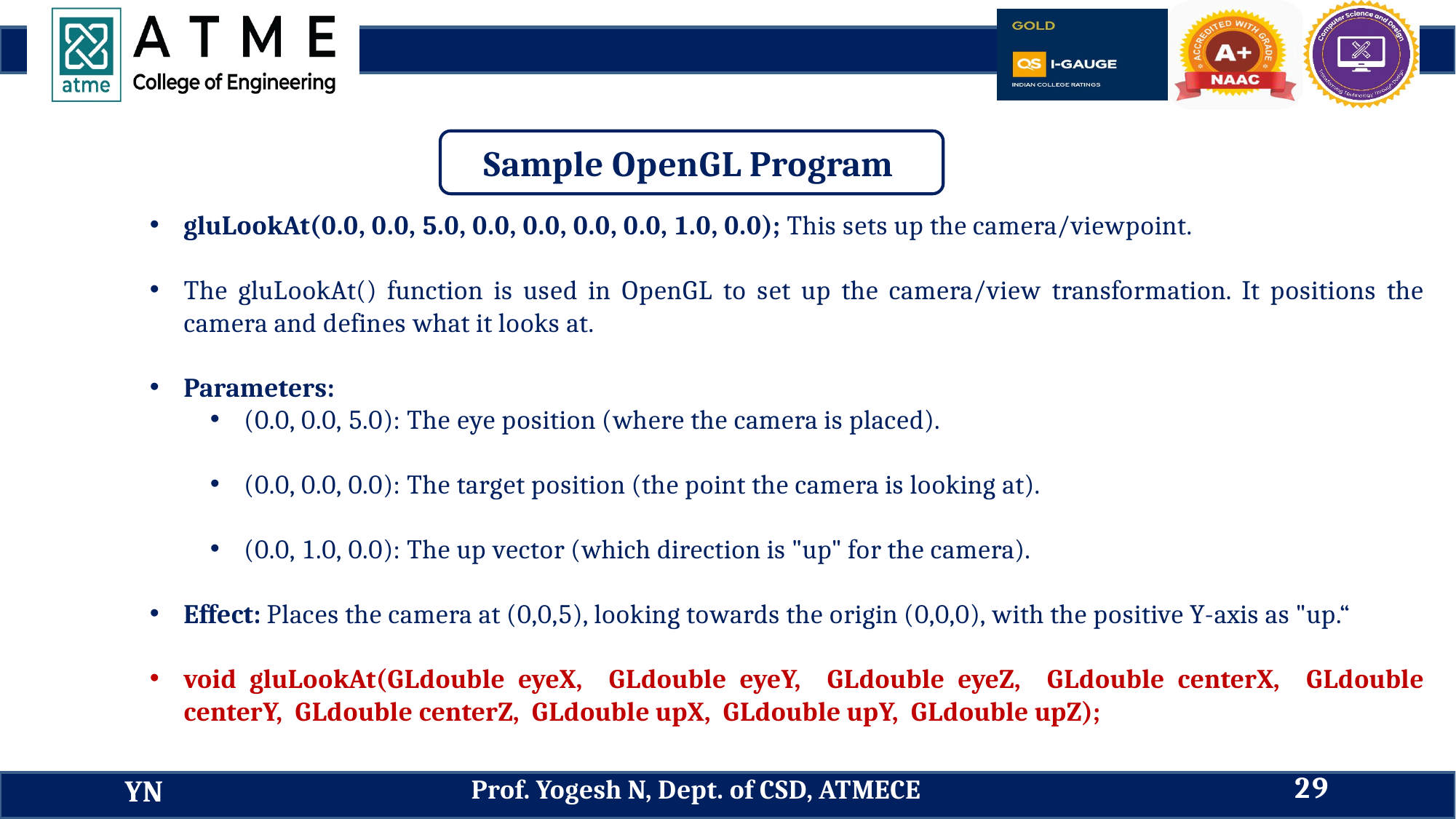

Sample OpenGL Program
gluLookAt(0.0, 0.0, 5.0, 0.0, 0.0, 0.0, 0.0, 1.0, 0.0); This sets up the camera/viewpoint.

The gluLookAt() function is used in OpenGL to set up the camera/view transformation. It positions the camera and defines what it looks at.

Parameters:
(0.0, 0.0, 5.0): The eye position (where the camera is placed).

(0.0, 0.0, 0.0): The target position (the point the camera is looking at).

(0.0, 1.0, 0.0): The up vector (which direction is "up" for the camera).

Effect: Places the camera at (0,0,5), looking towards the origin (0,0,0), with the positive Y-axis as "up.“

void gluLookAt(GLdouble eyeX,  GLdouble eyeY,  GLdouble eyeZ,  GLdouble centerX,  GLdouble centerY,  GLdouble centerZ,  GLdouble upX,  GLdouble upY,  GLdouble upZ);
29
Prof. Yogesh N, Dept. of CSD, ATMECE
YN